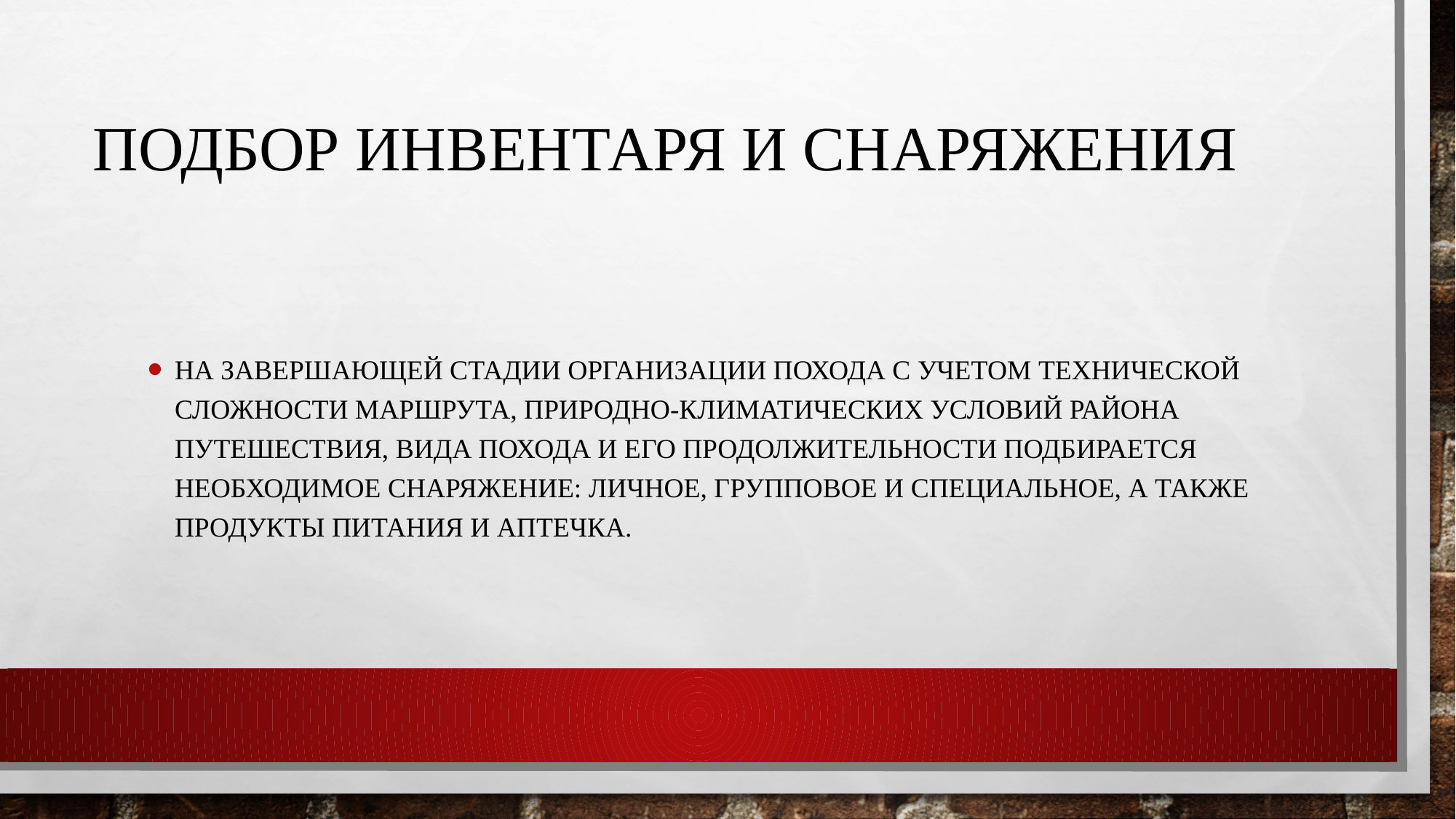

# Подбор инвентаря и снаряжения
На завершающей стадии организации похода с учетом технической сложности маршрута, природно-климатических условий района путешествия, вида похода и его продолжительности подбирается необходимое снаряжение: личное, групповое и специальное, а также продукты питания и аптечка.